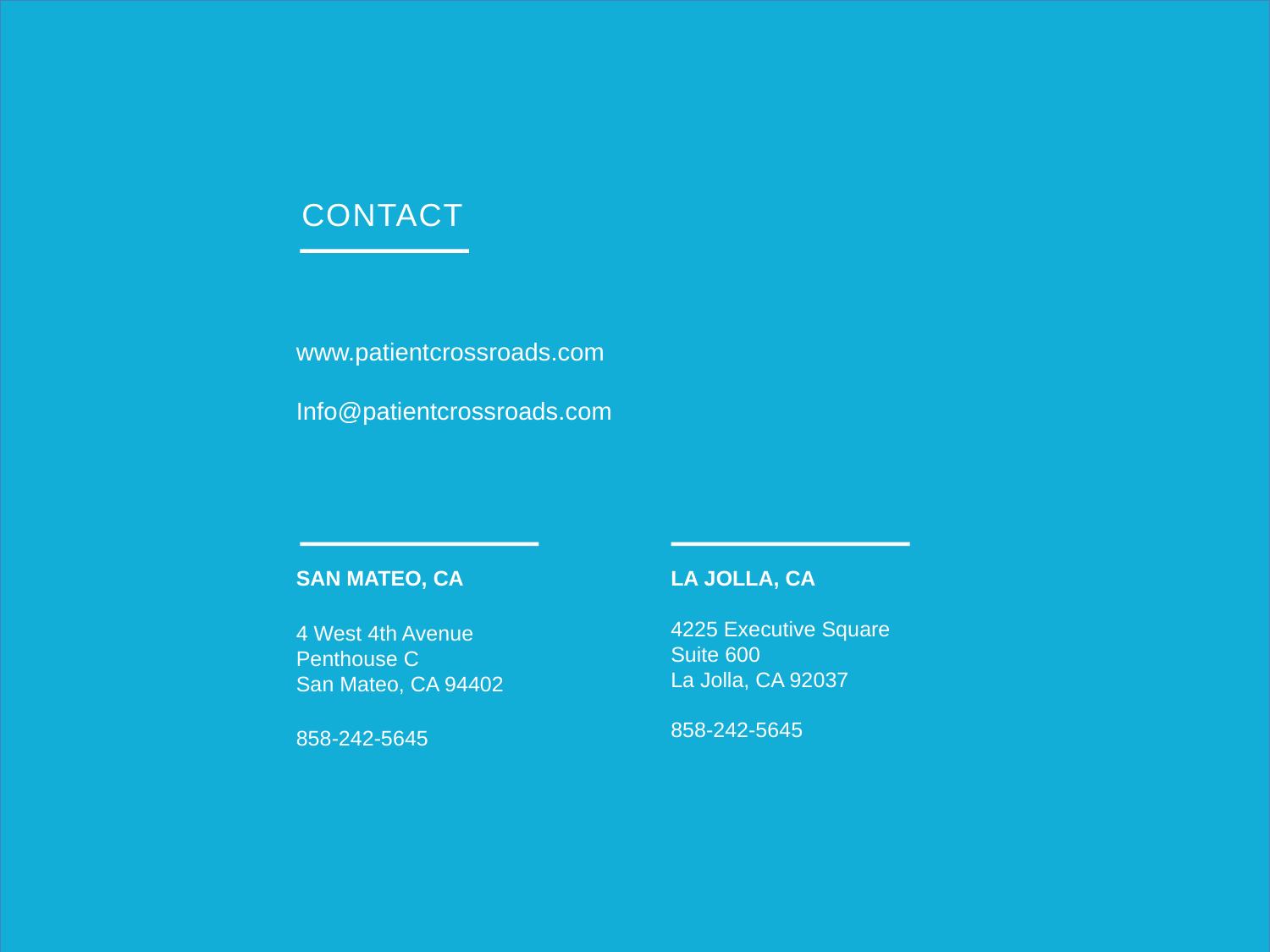

CONTACT

www.patientcrossroads.com

Info@patientcrossroads.com

SAN MATEO, CA

4 West 4th Avenue
Penthouse C
San Mateo, CA 94402

858-242-5645
LA JOLLA, CA

4225 Executive Square
Suite 600
La Jolla, CA 92037

858-242-5645